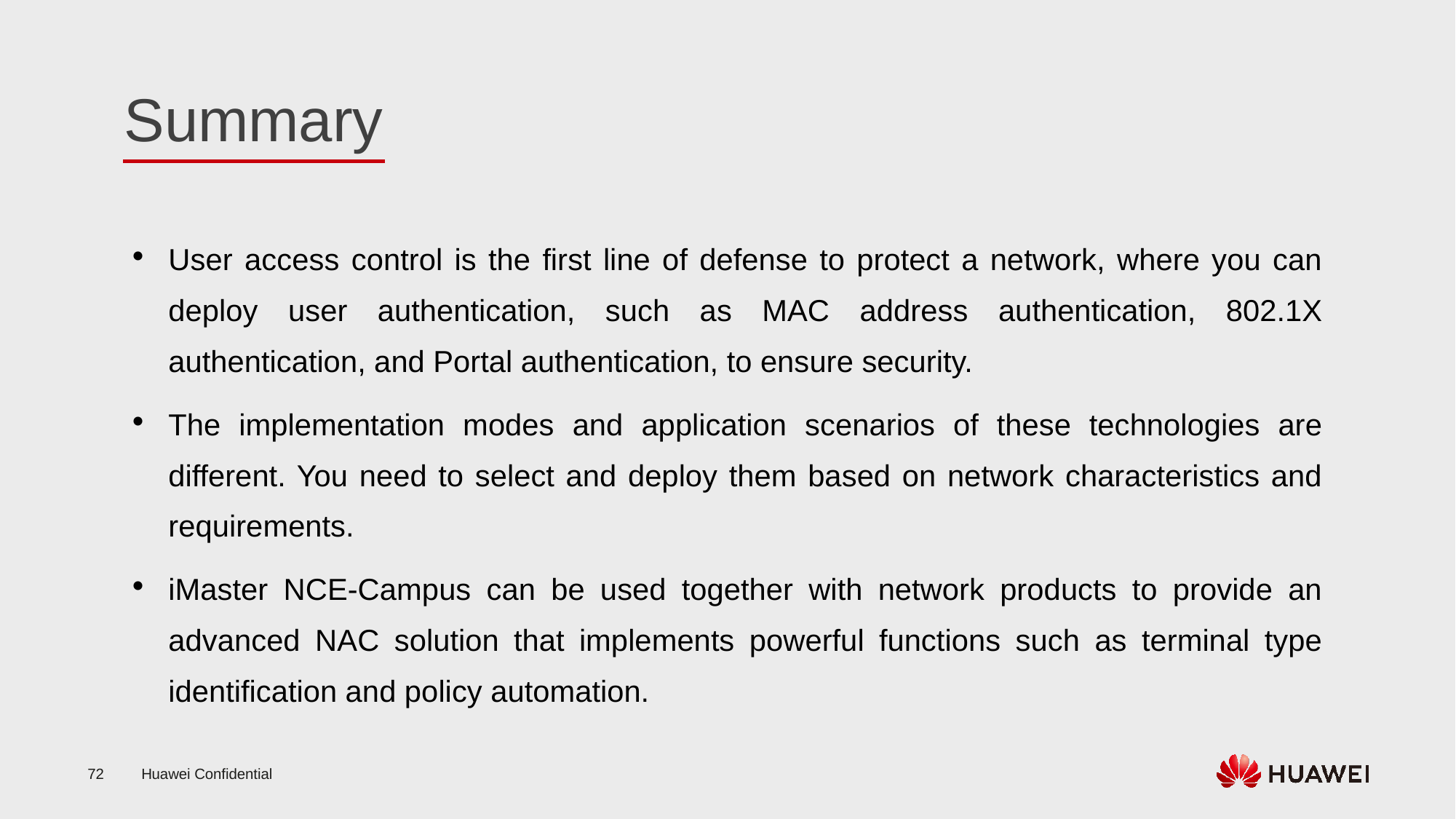

User access control is the first line of defense to protect a network, where you can deploy user authentication, such as MAC address authentication, 802.1X authentication, and Portal authentication, to ensure security.
The implementation modes and application scenarios of these technologies are different. You need to select and deploy them based on network characteristics and requirements.
iMaster NCE-Campus can be used together with network products to provide an advanced NAC solution that implements powerful functions such as terminal type identification and policy automation.